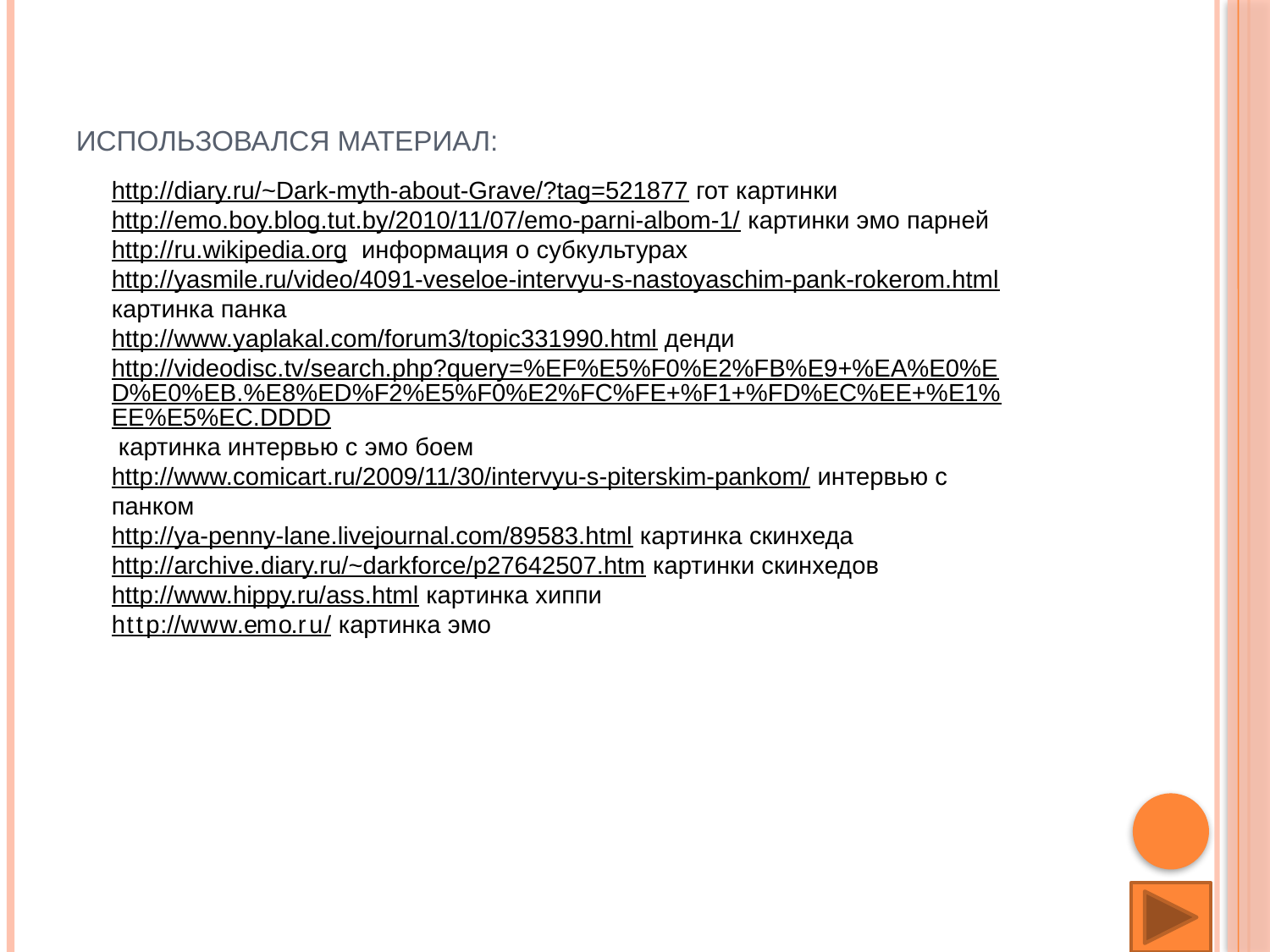

# Использовался материал:
http://diary.ru/~Dark-myth-about-Grave/?tag=521877 гот картинки
http://emo.boy.blog.tut.by/2010/11/07/emo-parni-albom-1/ картинки эмо парней
http://ru.wikipedia.org  информация о субкультурах
http://yasmile.ru/video/4091-veseloe-intervyu-s-nastoyaschim-pank-rokerom.html картинка панка
http://www.yaplakal.com/forum3/topic331990.html денди
http://videodisc.tv/search.php?query=%EF%E5%F0%E2%FB%E9+%EA%E0%ED%E0%EB.%E8%ED%F2%E5%F0%E2%FC%FE+%F1+%FD%EC%EE+%E1%EE%E5%EC.DDDD картинка интервью с эмо боем
http://www.comicart.ru/2009/11/30/intervyu-s-piterskim-pankom/ интервью с панком
http://ya-penny-lane.livejournal.com/89583.html картинка скинхеда
http://archive.diary.ru/~darkforce/p27642507.htm картинки скинхедов
http://www.hippy.ru/ass.html картинка хиппи
http://www.emo.ru/ картинка эмо